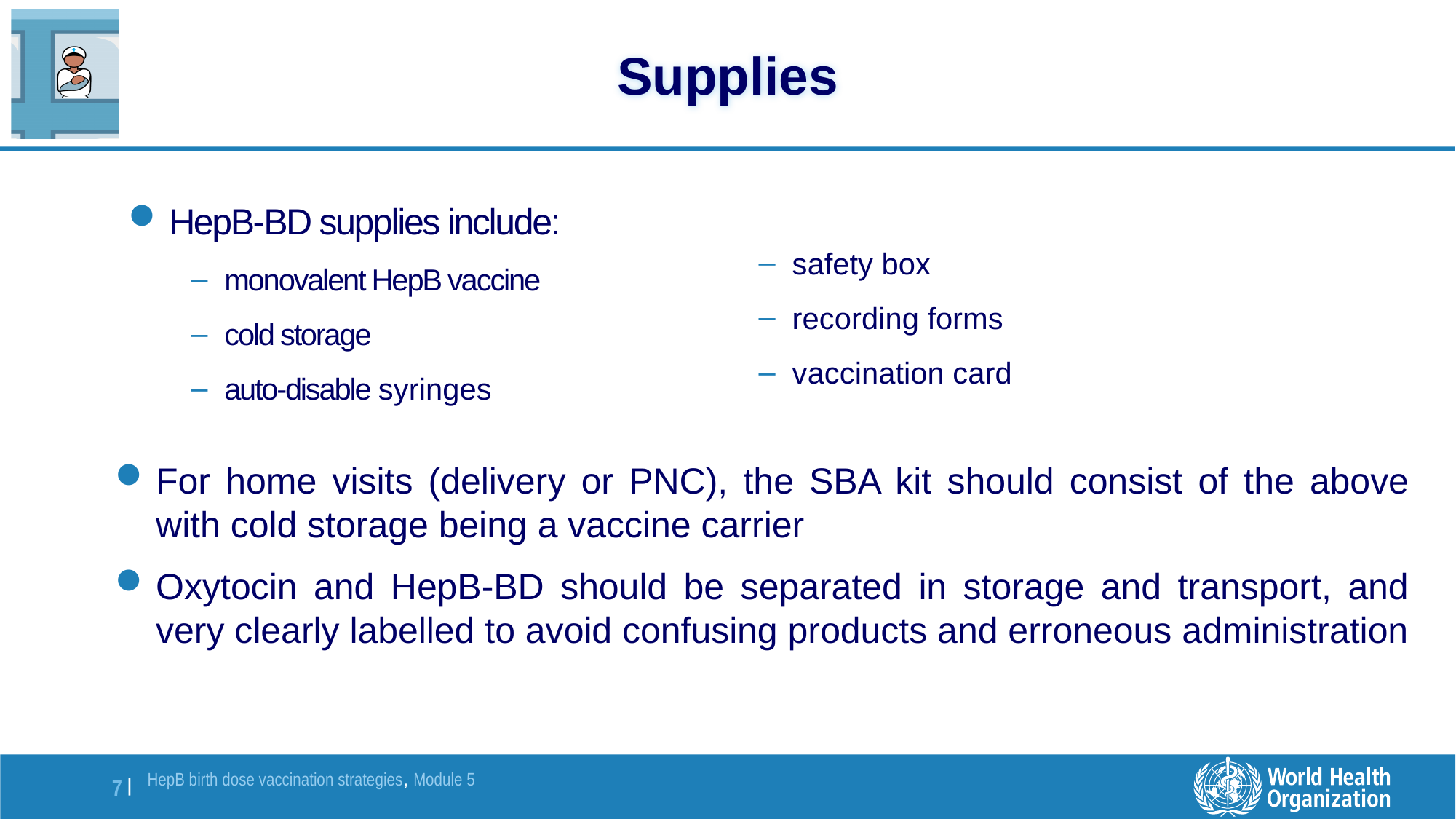

# Supplies
HepB-BD supplies include:
monovalent HepB vaccine
cold storage
auto-disable syringes

safety box
recording forms
vaccination card
For home visits (delivery or PNC), the SBA kit should consist of the above with cold storage being a vaccine carrier
Oxytocin and HepB-BD should be separated in storage and transport, and very clearly labelled to avoid confusing products and erroneous administration